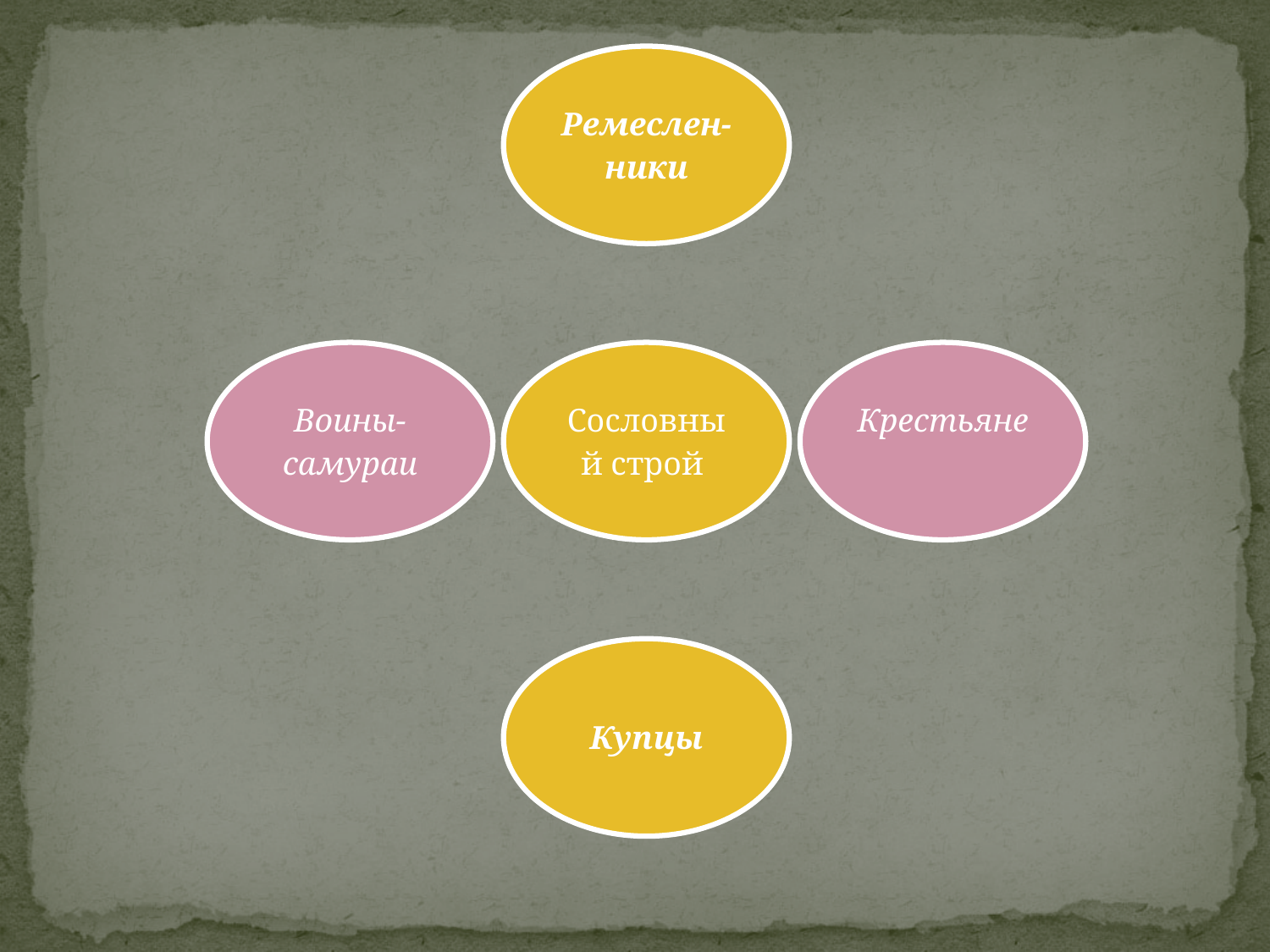

Сословный строй
Воины-самураи
Крестьяне
Ремеслен-
ники
Купцы